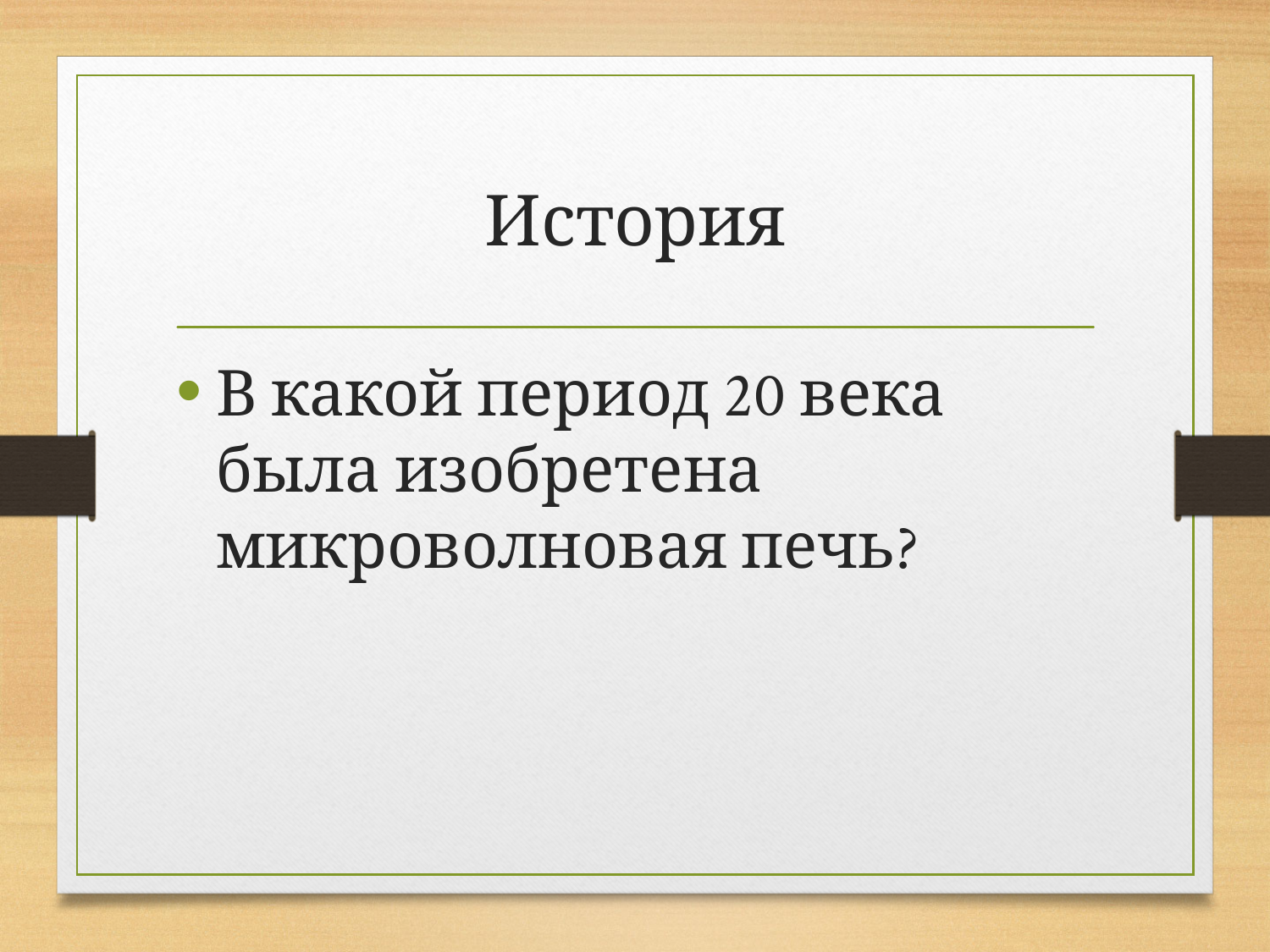

# История
В какой период 20 века была изобретена микроволновая печь?